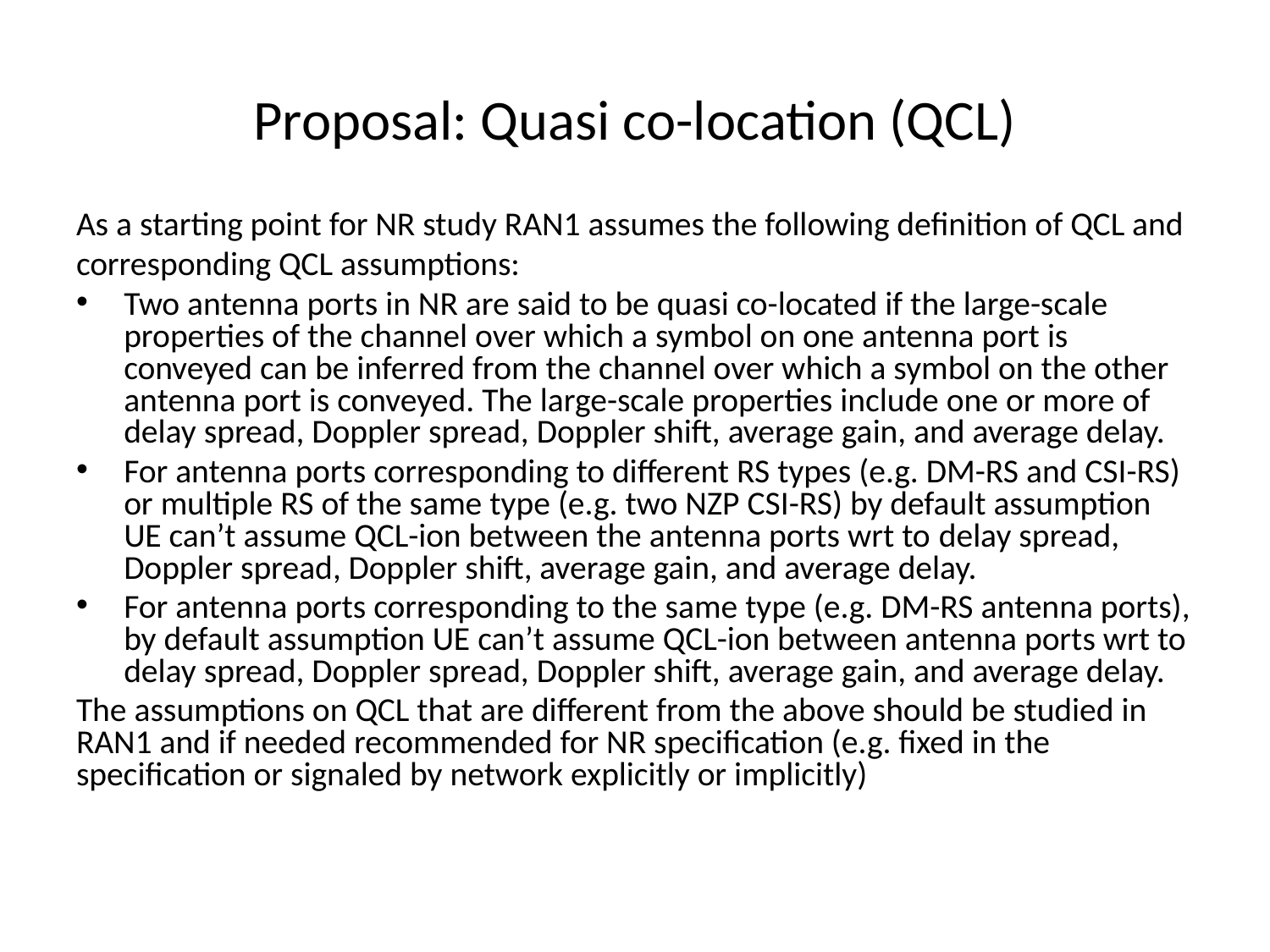

# Proposal: Quasi co-location (QCL)
As a starting point for NR study RAN1 assumes the following definition of QCL and corresponding QCL assumptions:
Two antenna ports in NR are said to be quasi co-located if the large-scale properties of the channel over which a symbol on one antenna port is conveyed can be inferred from the channel over which a symbol on the other antenna port is conveyed. The large-scale properties include one or more of delay spread, Doppler spread, Doppler shift, average gain, and average delay.
For antenna ports corresponding to different RS types (e.g. DM-RS and CSI-RS) or multiple RS of the same type (e.g. two NZP CSI-RS) by default assumption UE can’t assume QCL-ion between the antenna ports wrt to delay spread, Doppler spread, Doppler shift, average gain, and average delay.
For antenna ports corresponding to the same type (e.g. DM-RS antenna ports), by default assumption UE can’t assume QCL-ion between antenna ports wrt to delay spread, Doppler spread, Doppler shift, average gain, and average delay.
The assumptions on QCL that are different from the above should be studied in RAN1 and if needed recommended for NR specification (e.g. fixed in the specification or signaled by network explicitly or implicitly)